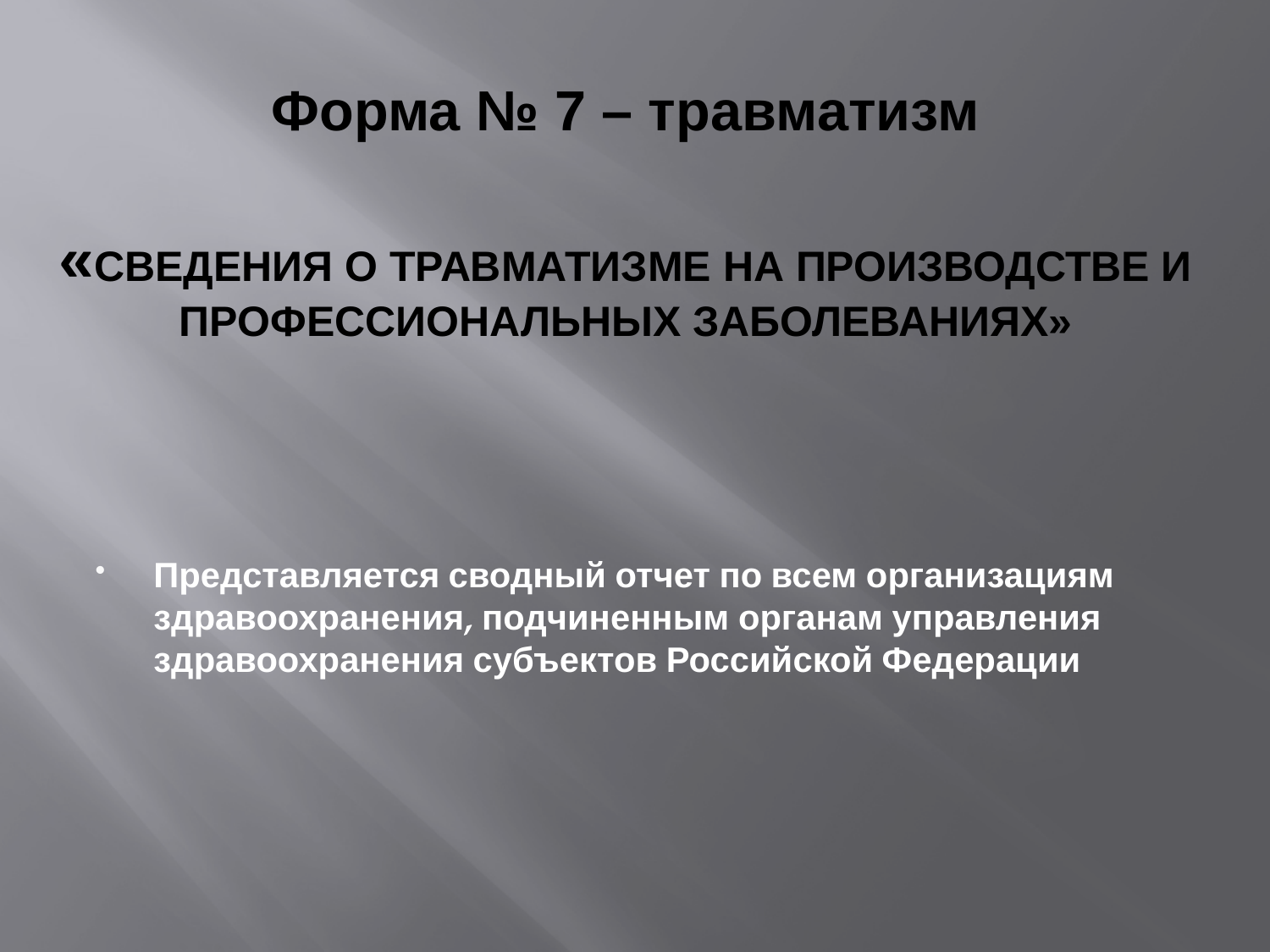

# Форма № 7 – травматизм «СВЕДЕНИЯ О ТРАВМАТИЗМЕ НА ПРОИЗВОДСТВЕ И ПРОФЕССИОНАЛЬНЫХ ЗАБОЛЕВАНИЯХ»
Представляется сводный отчет по всем организациям здравоохранения, подчиненным органам управления здравоохранения субъектов Российской Федерации